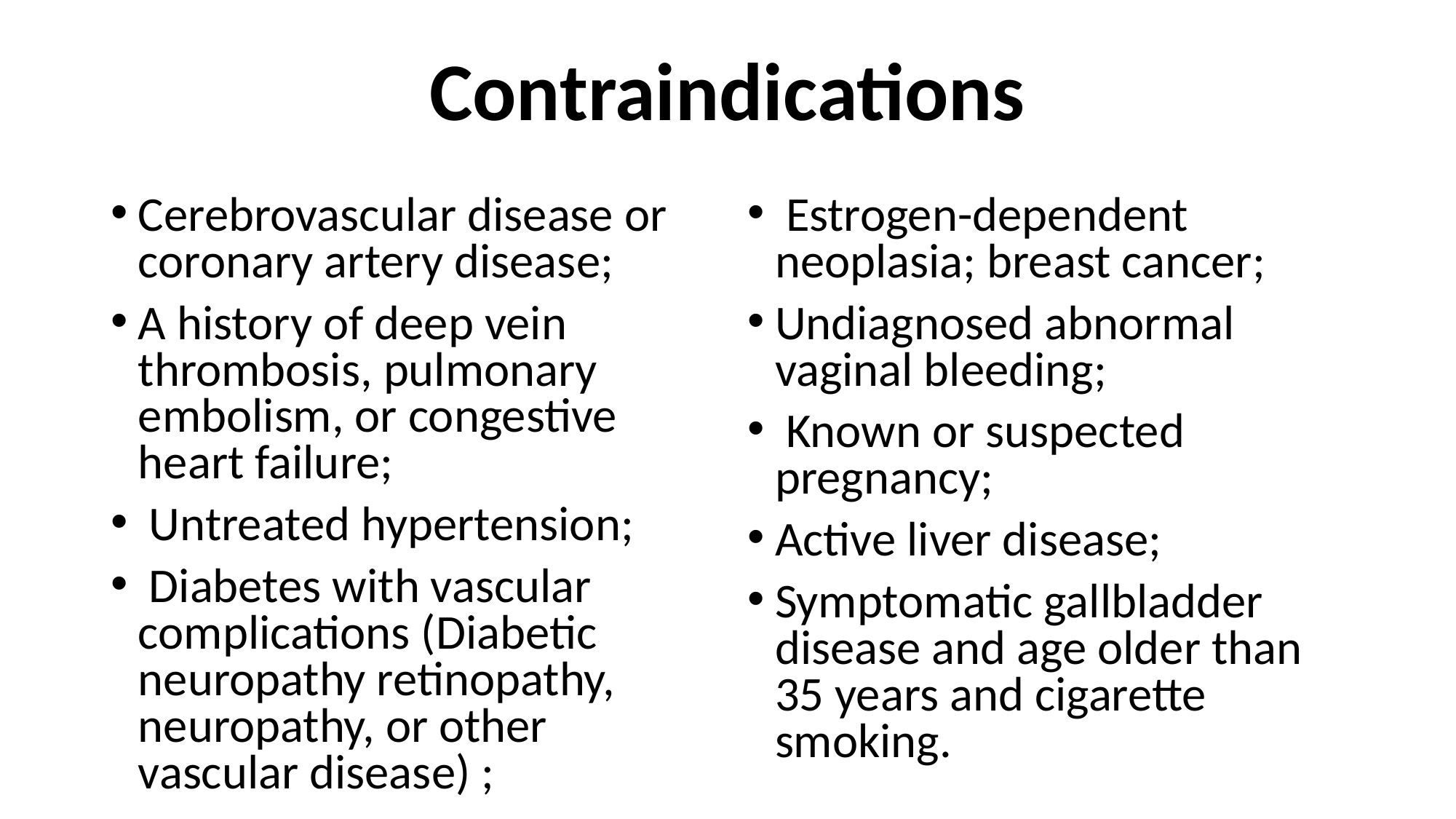

# Contraindications
Cerebrovascular disease or coronary artery disease;
A history of deep vein thrombosis, pulmonary embolism, or congestive heart failure;
 Untreated hypertension;
 Diabetes with vascular complications (Diabetic neuropathy retinopathy, neuropathy, or other vascular disease) ;

 Estrogen-dependent neoplasia; breast cancer;
Undiagnosed abnormal vaginal bleeding;
 Known or suspected pregnancy;
Active liver disease;
Symptomatic gallbladder disease and age older than 35 years and cigarette smoking.